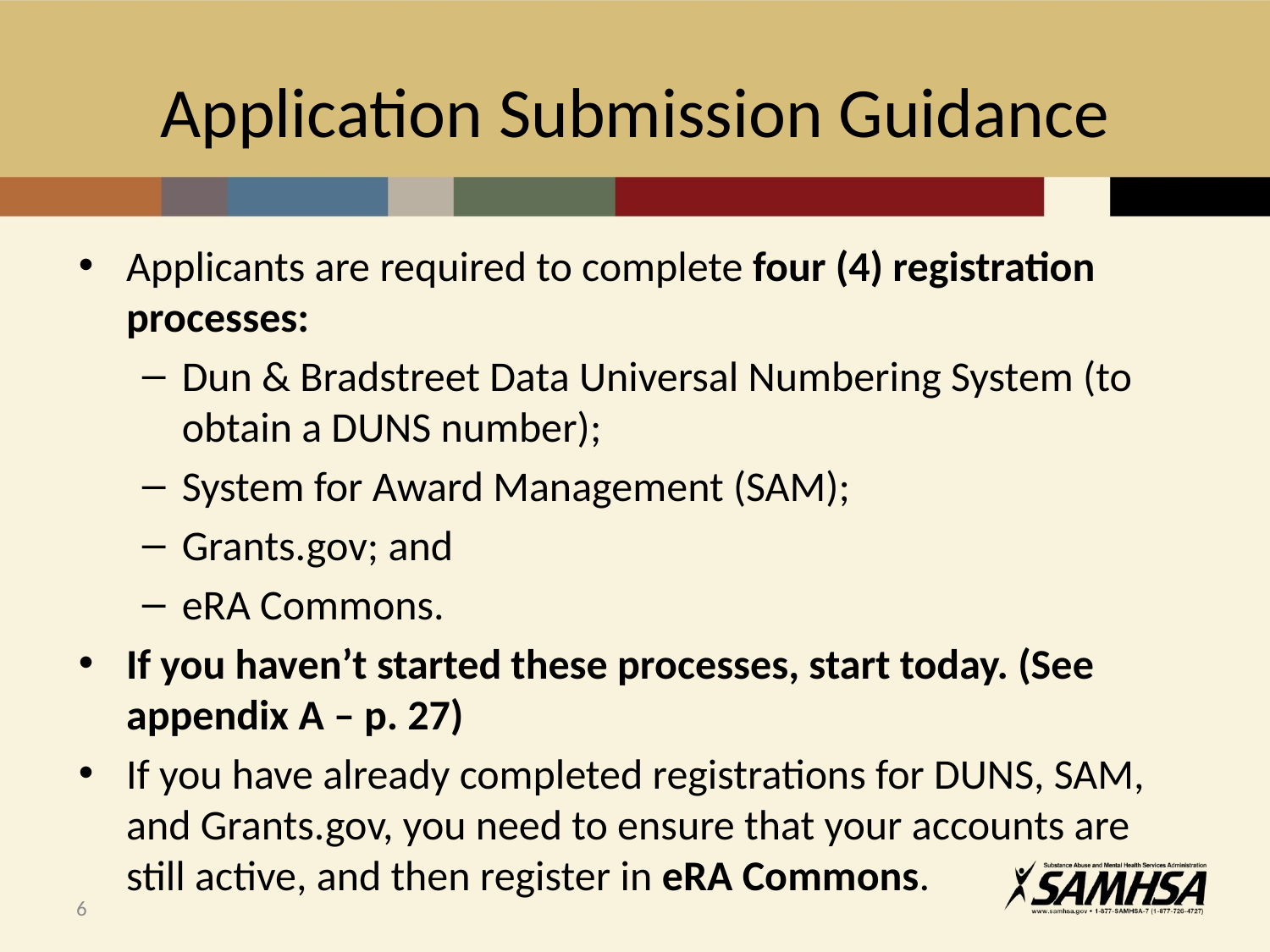

# Application Submission Guidance
Applicants are required to complete four (4) registration processes:
Dun & Bradstreet Data Universal Numbering System (to obtain a DUNS number);
System for Award Management (SAM);
Grants.gov; and
eRA Commons.
If you haven’t started these processes, start today. (See appendix A – p. 27)
If you have already completed registrations for DUNS, SAM, and Grants.gov, you need to ensure that your accounts are still active, and then register in eRA Commons.
6